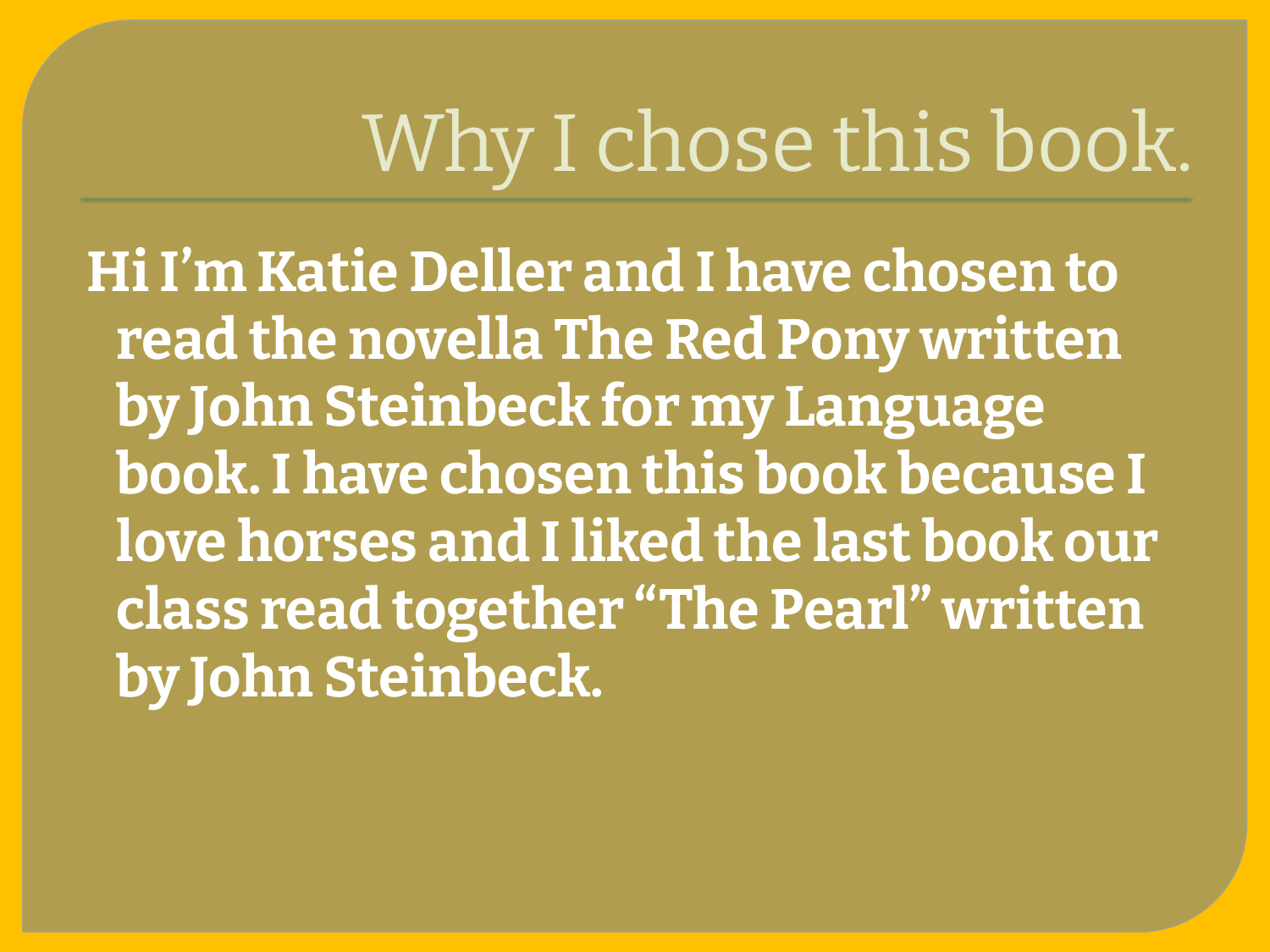

# Why I chose this book.
 Hi I’m Katie Deller and I have chosen to read the novella The Red Pony written by John Steinbeck for my Language book. I have chosen this book because I love horses and I liked the last book our class read together “The Pearl” written by John Steinbeck.